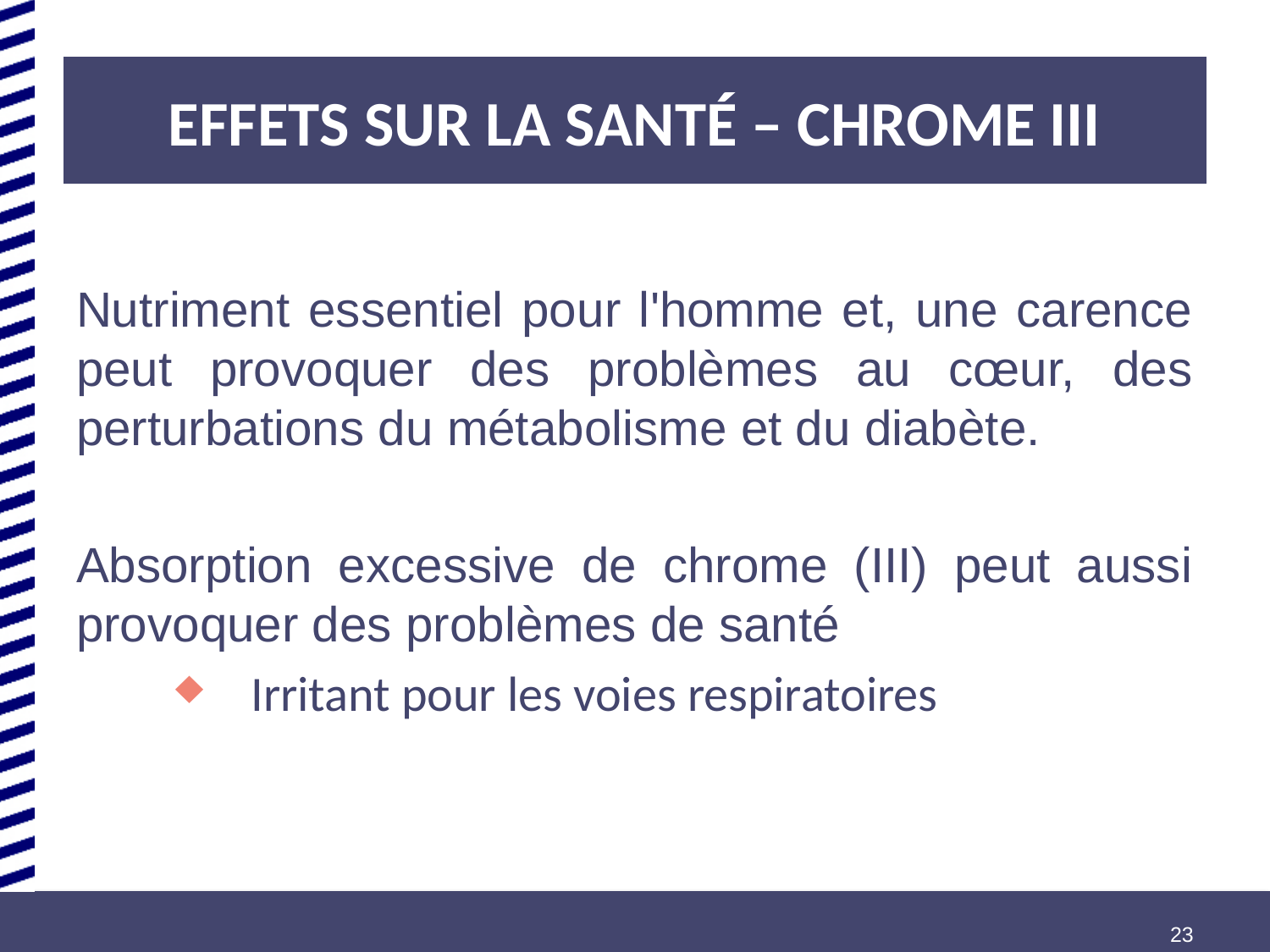

# Effets sur la santé – Chrome III
Nutriment essentiel pour l'homme et, une carence peut provoquer des problèmes au cœur, des perturbations du métabolisme et du diabète.

Absorption excessive de chrome (III) peut aussi provoquer des problèmes de santé
Irritant pour les voies respiratoires

23